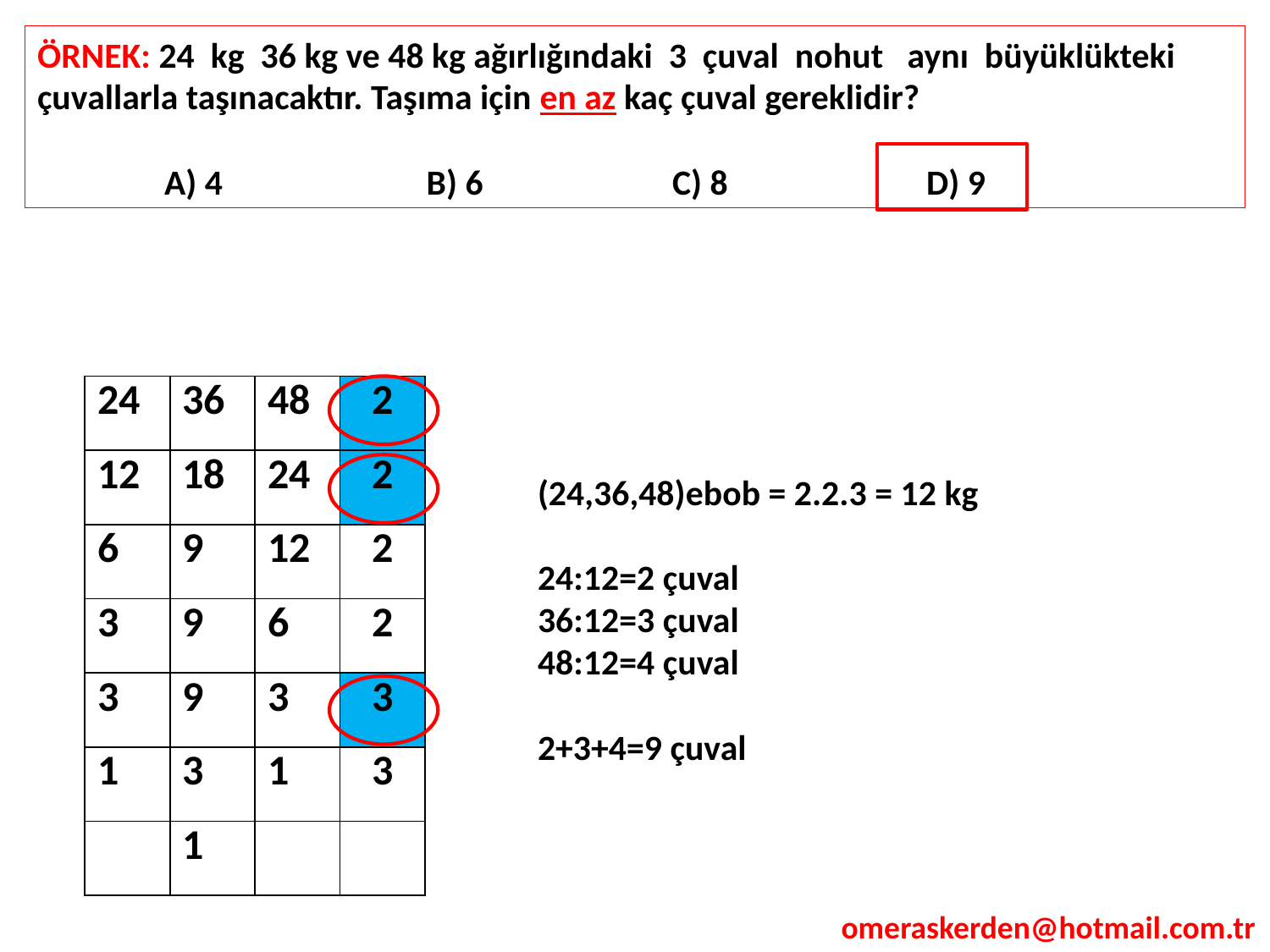

ÖRNEK: 24  kg  36 kg ve 48 kg ağırlığındaki  3  çuval  nohut   aynı  büyüklükteki  çuvallarla taşınacaktır. Taşıma için en az kaç çuval gereklidir?

	A) 4    		 B) 6    		C) 8  		D) 9

| 24 | 36 | 48 | 2 |
| --- | --- | --- | --- |
| 12 | 18 | 24 | 2 |
| 6 | 9 | 12 | 2 |
| 3 | 9 | 6 | 2 |
| 3 | 9 | 3 | 3 |
| 1 | 3 | 1 | 3 |
|  | 1 |  |  |

(24,36,48)ebob = 2.2.3 = 12 kg

24:12=2 çuval
36:12=3 çuval
48:12=4 çuval

2+3+4=9 çuval

omeraskerden@hotmail.com.tr